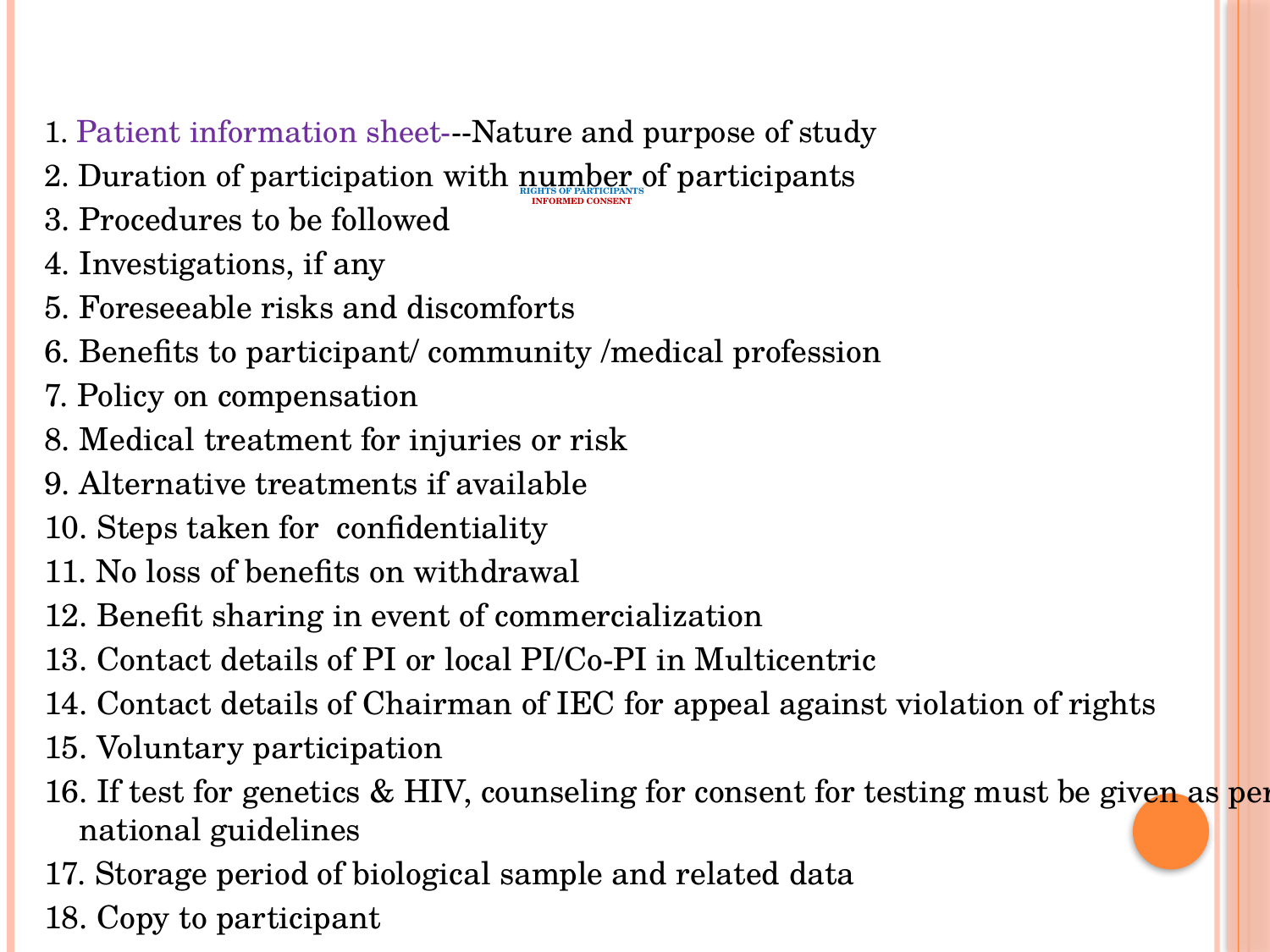

1. Patient information sheet---Nature and purpose of study
2. Duration of participation with number of participants
3. Procedures to be followed
4. Investigations, if any
5. Foreseeable risks and discomforts
6. Benefits to participant/ community /medical profession
7. Policy on compensation
8. Medical treatment for injuries or risk
9. Alternative treatments if available
10. Steps taken for  confidentiality
11. No loss of benefits on withdrawal
12. Benefit sharing in event of commercialization
13. Contact details of PI or local PI/Co-PI in Multicentric
14. Contact details of Chairman of IEC for appeal against violation of rights
15. Voluntary participation
16. If test for genetics & HIV, counseling for consent for testing must be given as per national guidelines
17. Storage period of biological sample and related data
18. Copy to participant

# Rights of participants Informed Consent